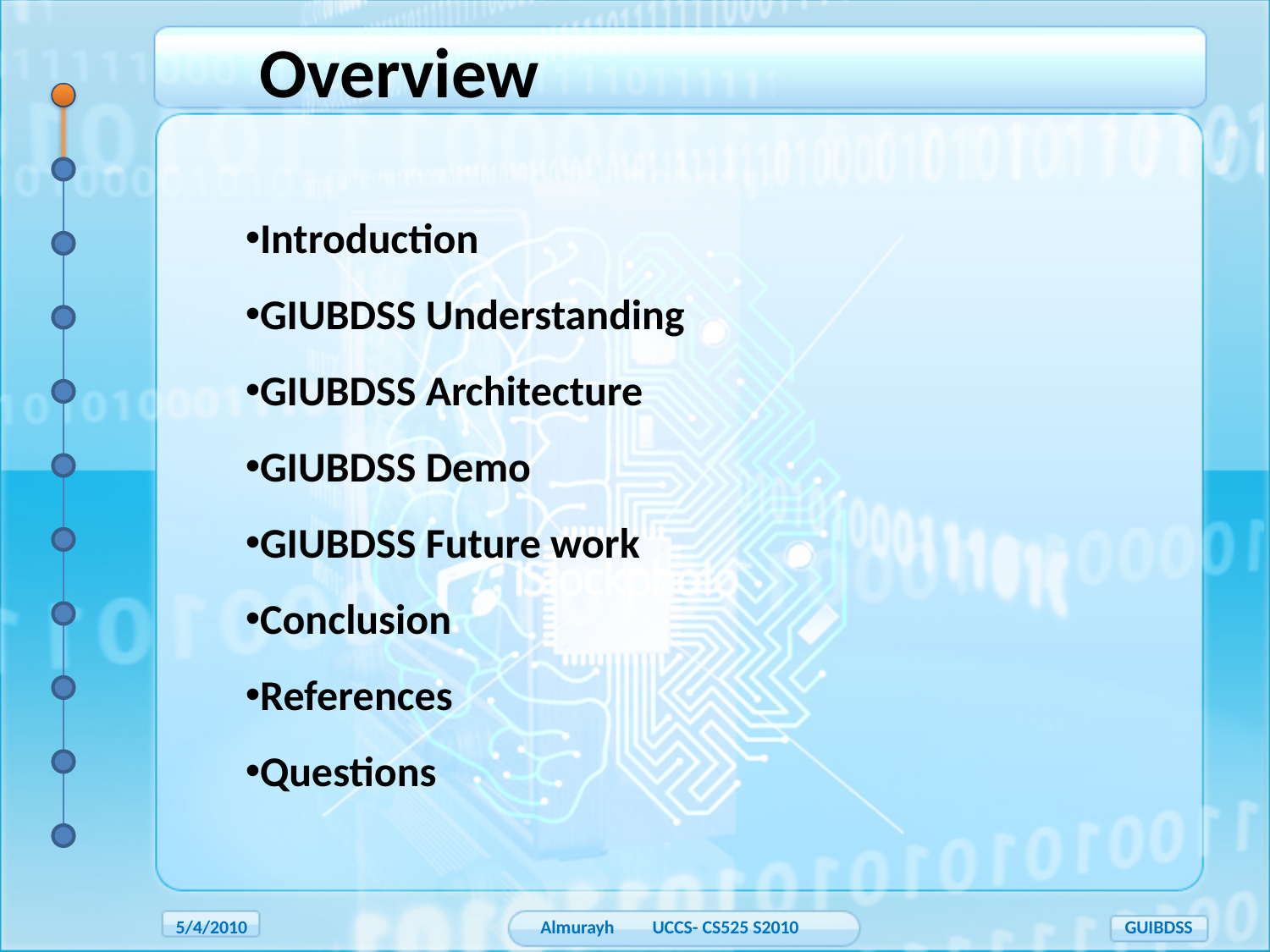

Overview

Introduction
GIUBDSS Understanding
GIUBDSS Architecture
GIUBDSS Demo
GIUBDSS Future work
Conclusion
References
Questions

5/4/2010
Almurayh         UCCS- CS525 S2010
GUIBDSS